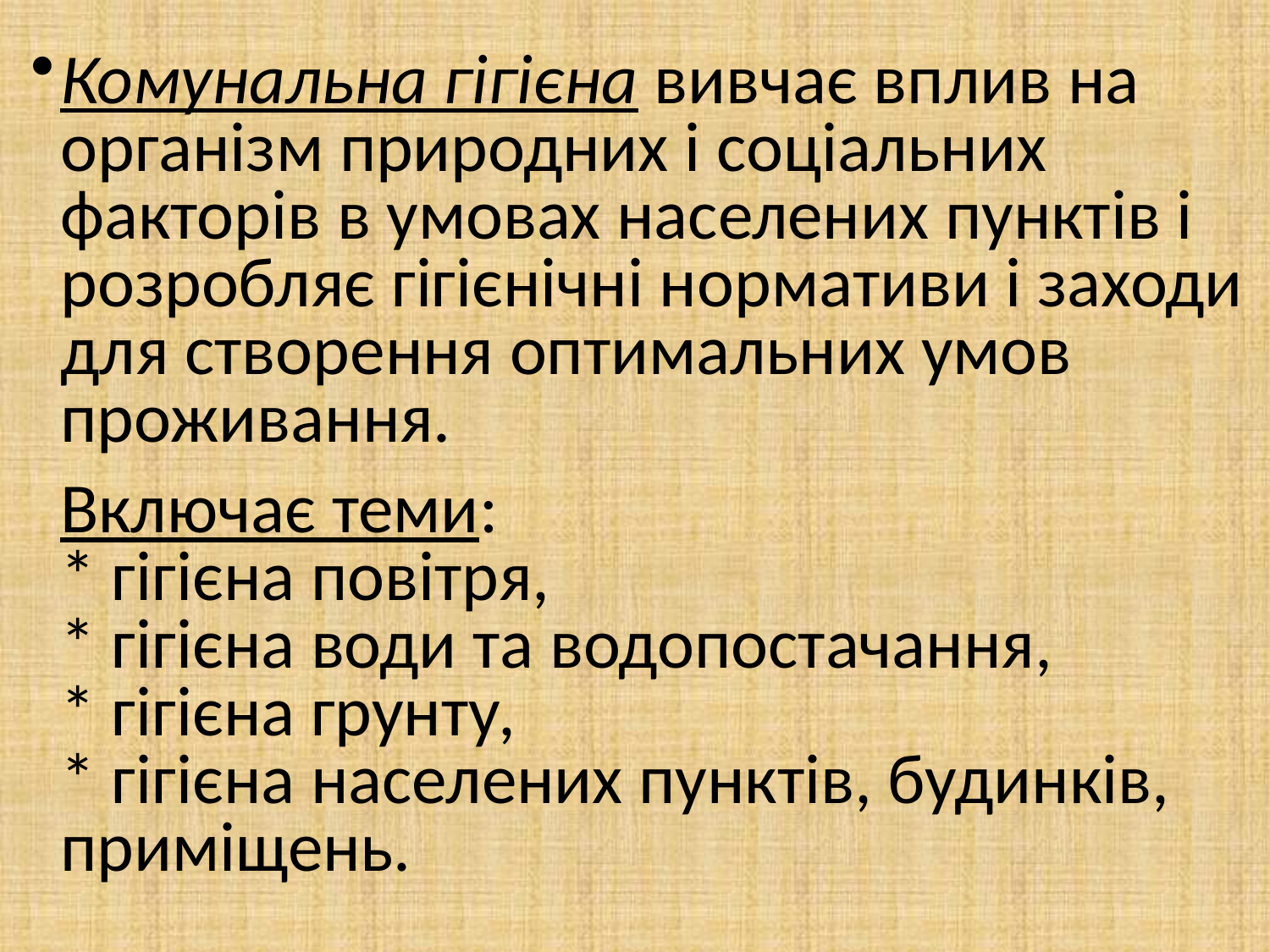

# Комунальна гігієна вивчає вплив на організм природних і соціальних факторів в умовах населених пунктів і розробляє гігієнічні нормативи і заходи для створення оптимальних умов проживання. Включає теми: * гігієна повітря, * гігієна води та водопостачання, * гігієна грунту, * гігієна населених пунктів, будинків, приміщень.